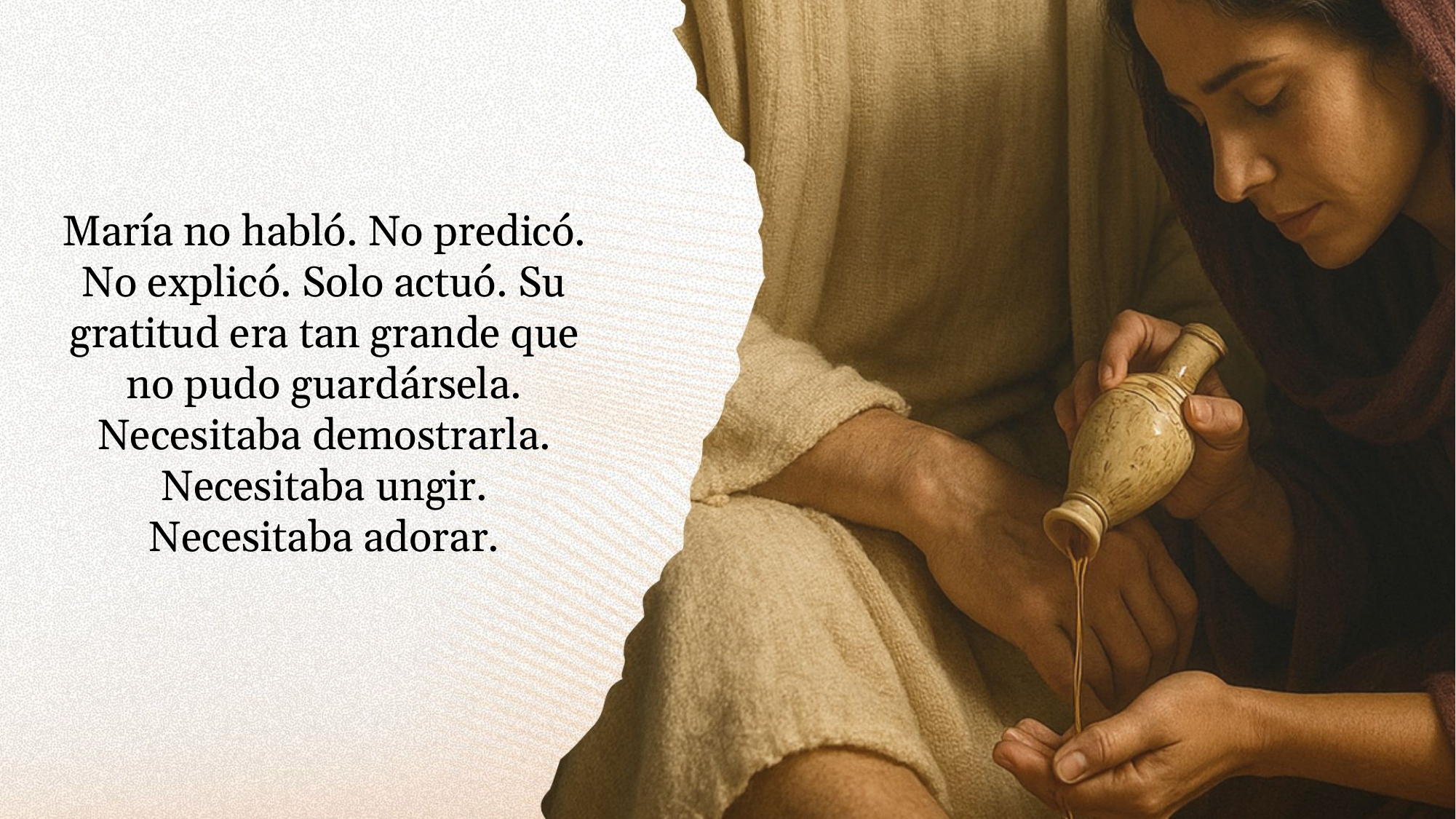

María no habló. No predicó. No explicó. Solo actuó. Su gratitud era tan grande que no pudo guardársela. Necesitaba demostrarla. Necesitaba ungir. Necesitaba adorar.